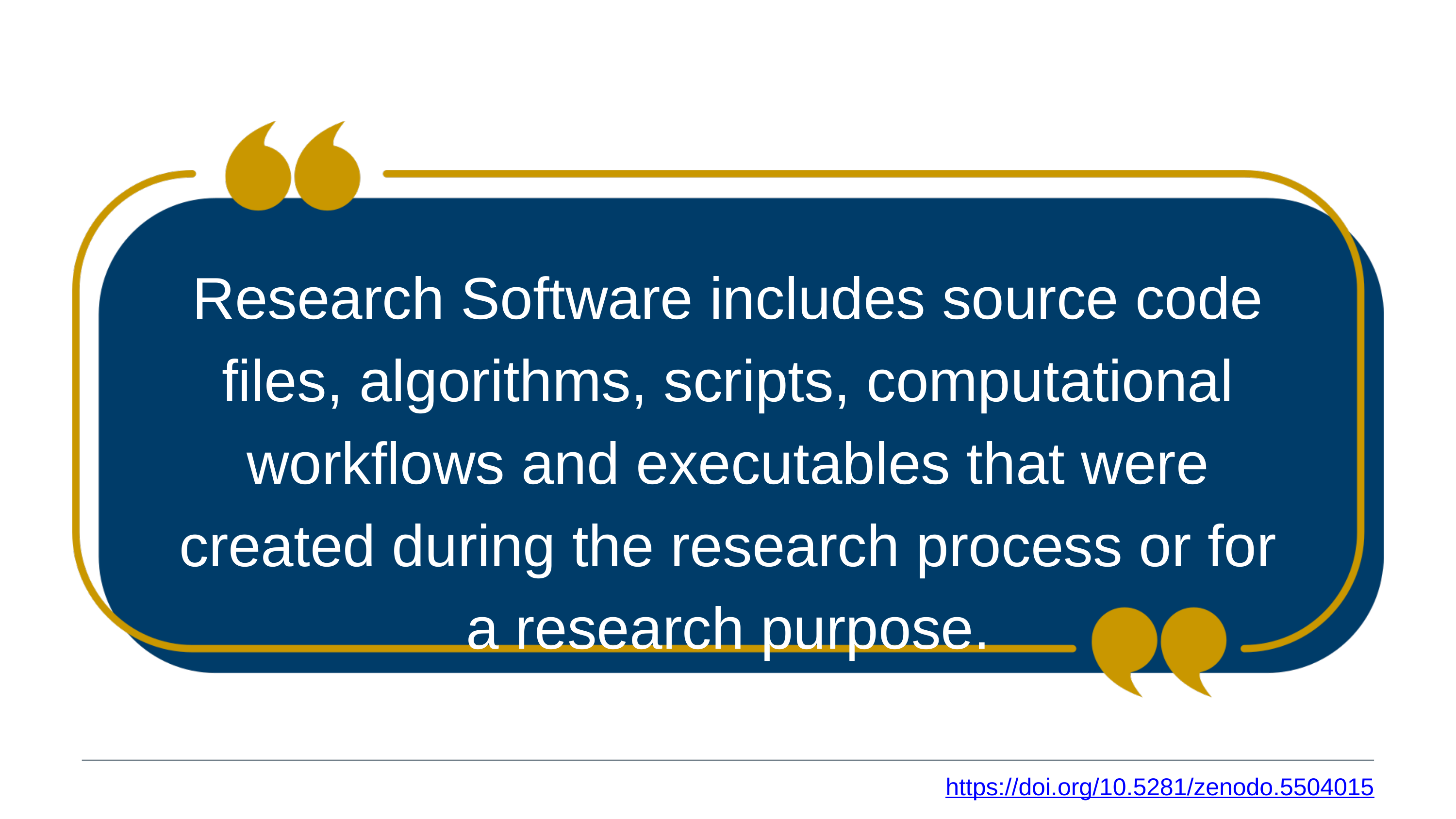

Research Software includes source code files, algorithms, scripts, computational workflows and executables that were created during the research process or for a research purpose.

https://doi.org/10.5281/zenodo.5504015